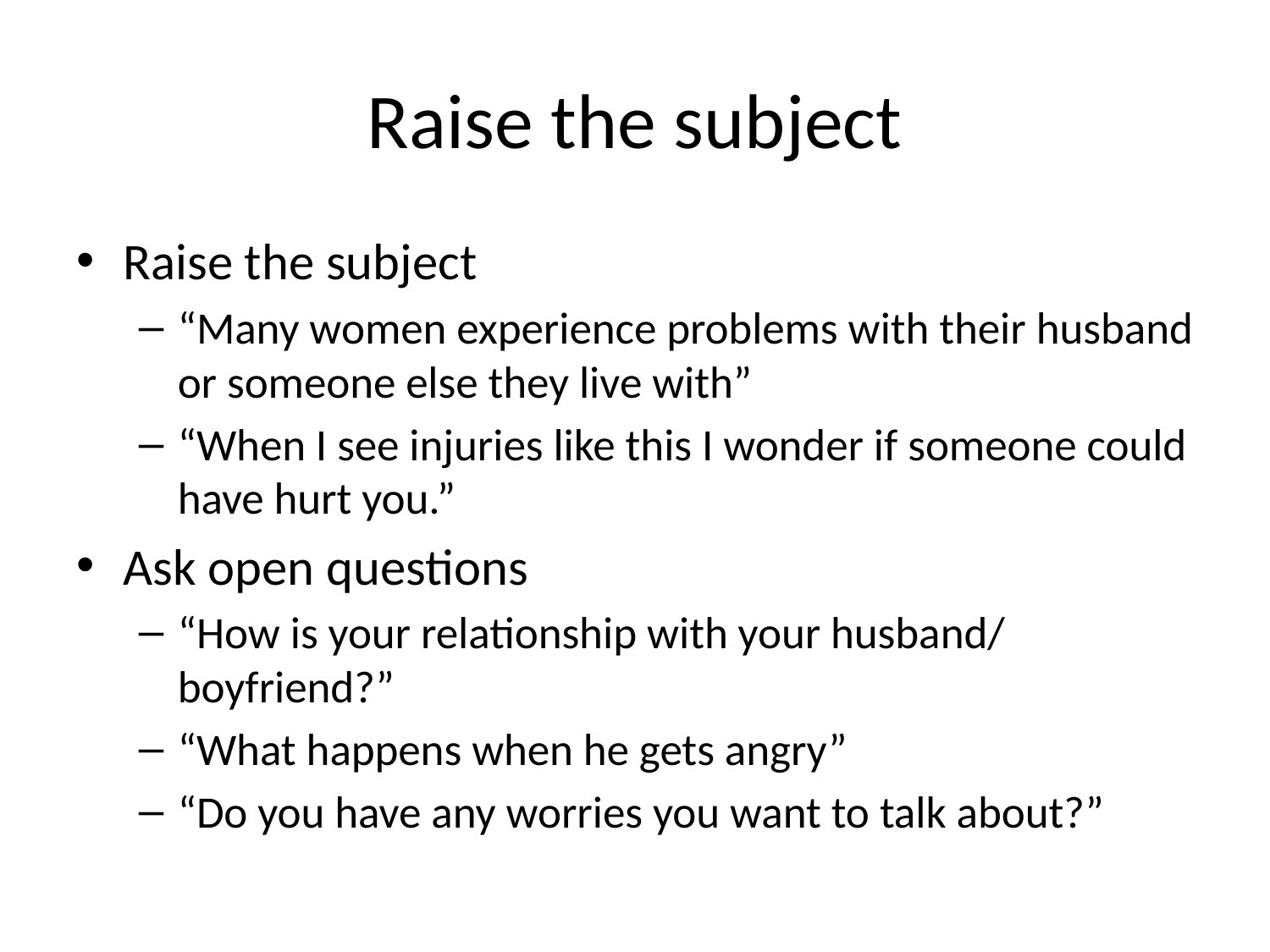

# Raise the subject
Raise the subject
“Many women experience problems with their husband or someone else they live with”
“When I see injuries like this I wonder if someone could have hurt you.”
Ask open questions
“How is your relationship with your husband/ boyfriend?”
“What happens when he gets angry”
“Do you have any worries you want to talk about?”